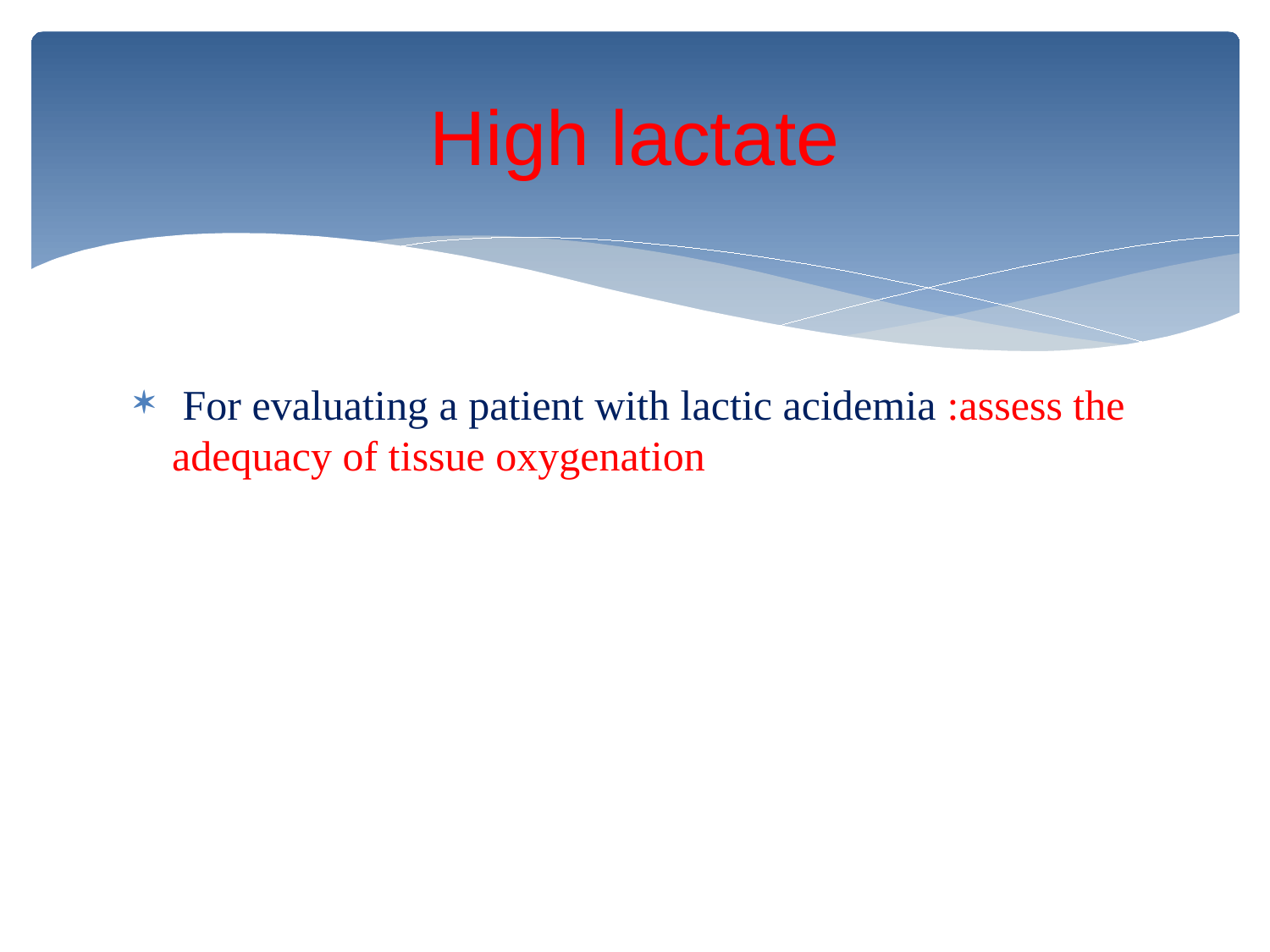

# High lactate
 For evaluating a patient with lactic acidemia :assess the adequacy of tissue oxygenation